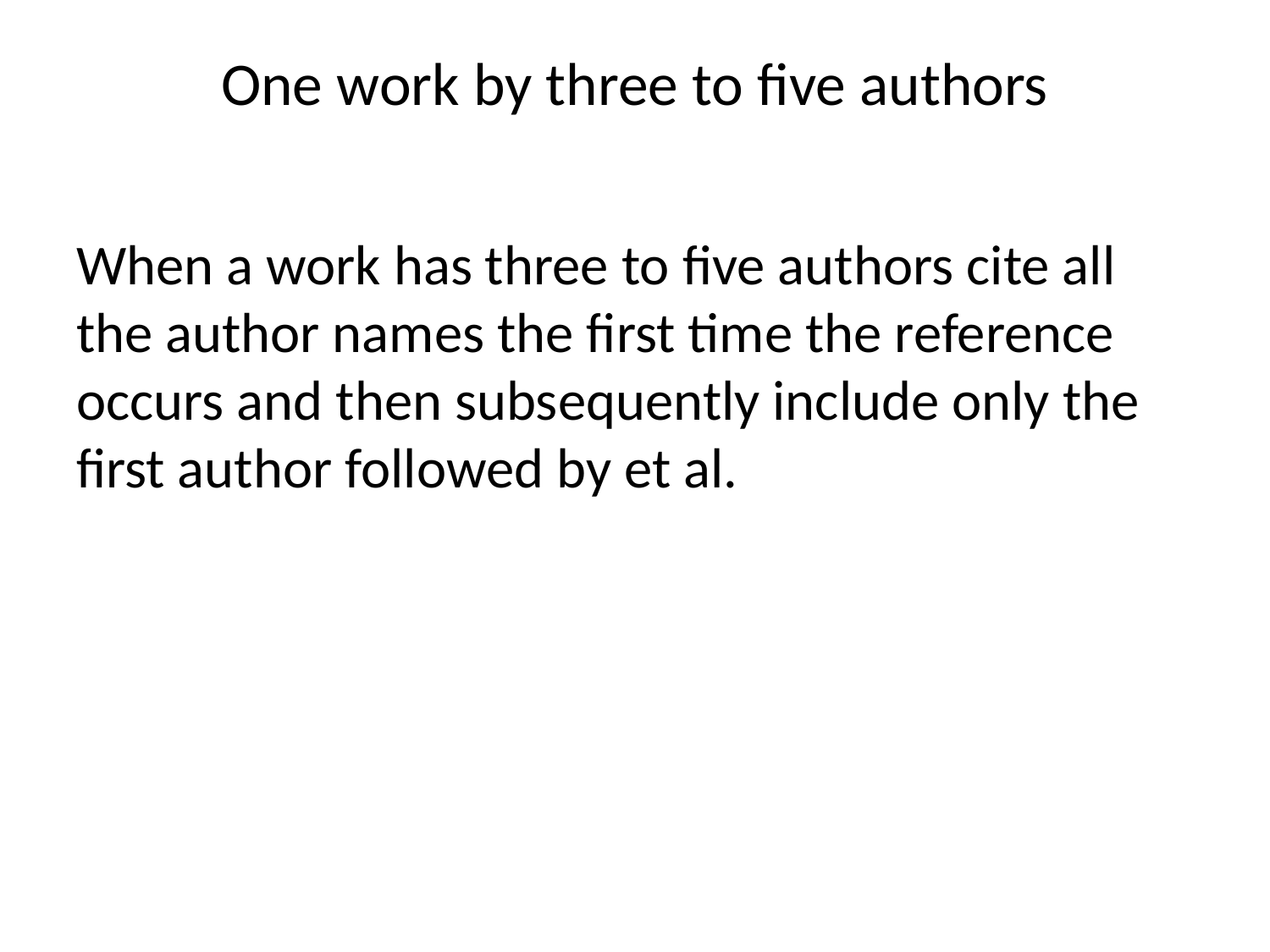

# One work by three to five authors
When a work has three to five authors cite all the author names the first time the reference occurs and then subsequently include only the first author followed by et al.